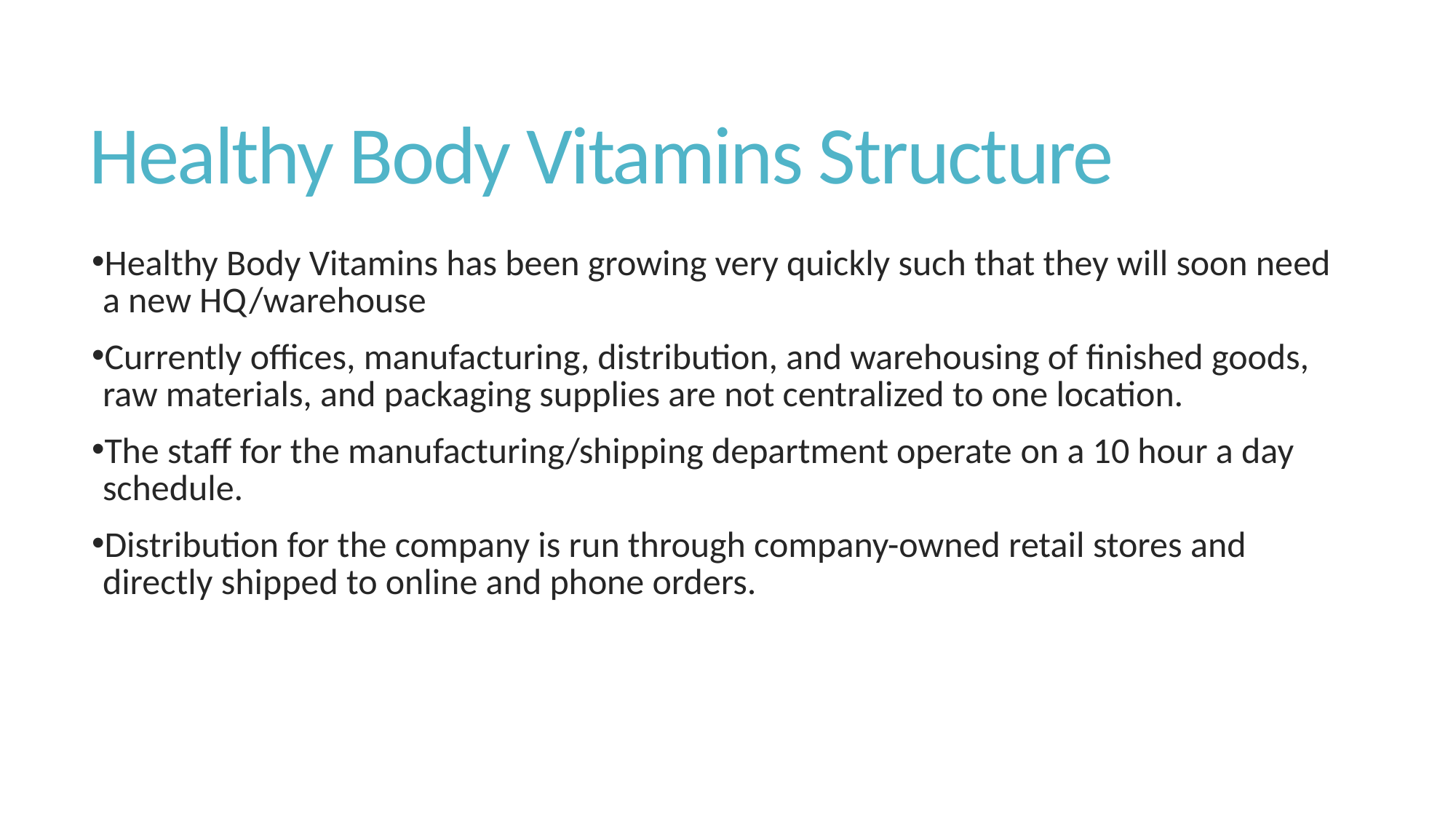

# Healthy Body Vitamins Structure
Healthy Body Vitamins has been growing very quickly such that they will soon need a new HQ/warehouse
Currently offices, manufacturing, distribution, and warehousing of finished goods, raw materials, and packaging supplies are not centralized to one location.
The staff for the manufacturing/shipping department operate on a 10 hour a day schedule.
Distribution for the company is run through company-owned retail stores and directly shipped to online and phone orders.